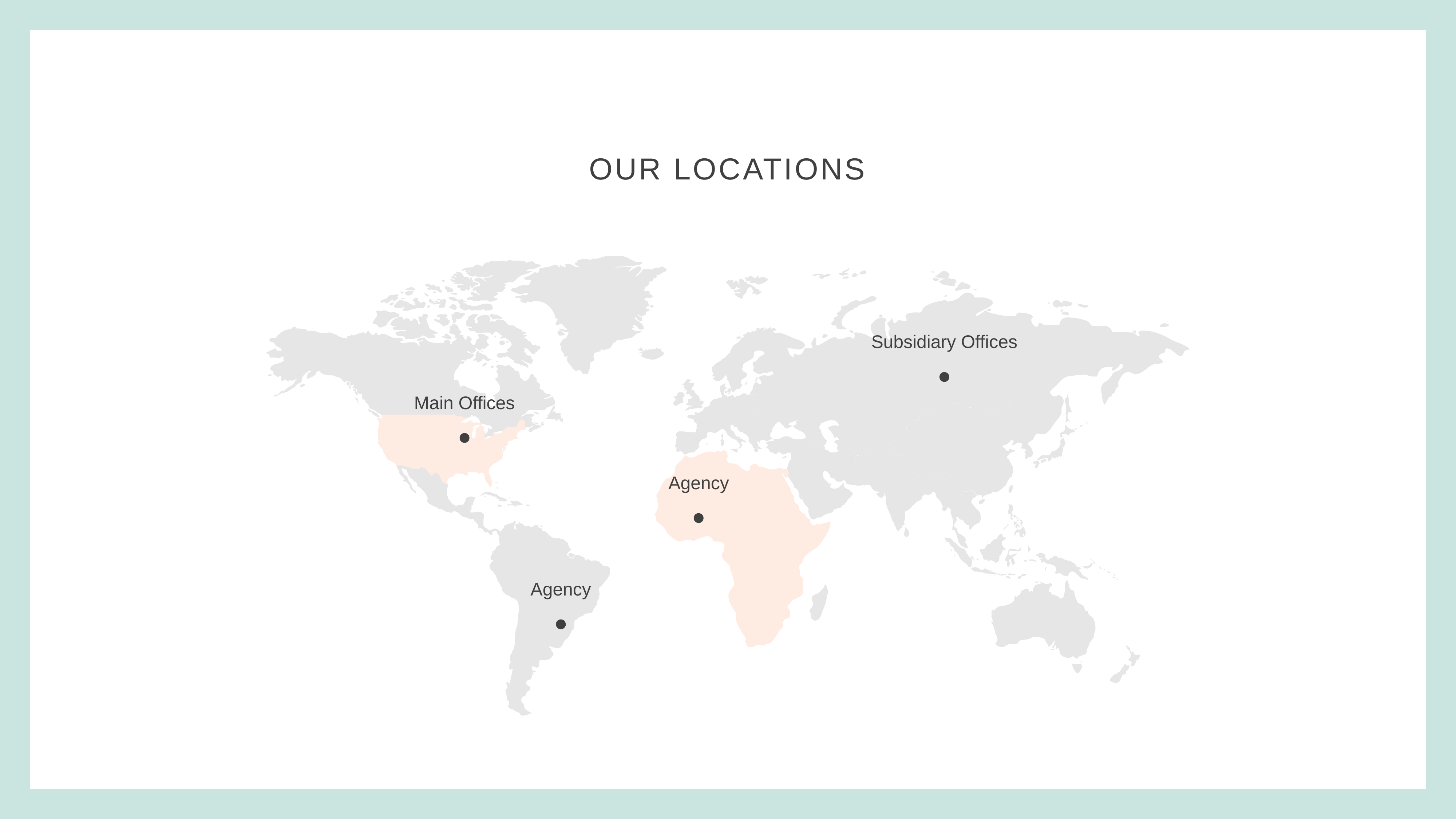

OUR LOCATIONS

Subsidiary Offices

Main Offices

Agency

Agency